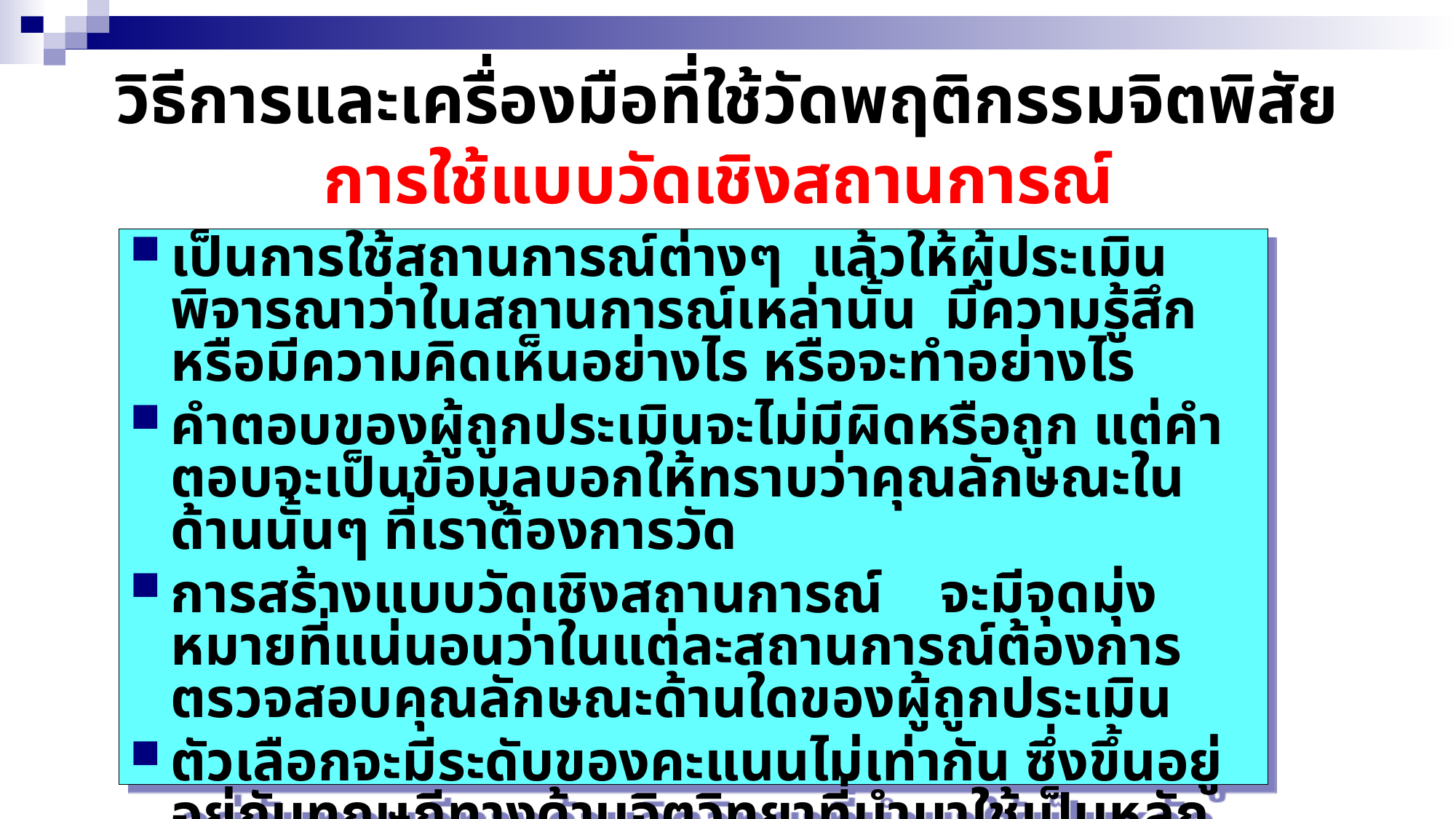

# วิธีการและเครื่องมือที่ใช้วัดพฤติกรรมจิตพิสัย การใช้แบบวัดเชิงสถานการณ์
เป็นการใช้สถานการณ์ต่างๆ  แล้วให้ผู้ประเมินพิจารณาว่าในสถานการณ์เหล่านั้น  มีความรู้สึก หรือมีความคิดเห็นอย่างไร หรือจะทำอย่างไร
คำตอบของผู้ถูกประเมินจะไม่มีผิดหรือถูก แต่คำตอบจะเป็นข้อมูลบอกให้ทราบว่าคุณลักษณะในด้านนั้นๆ ที่เราต้องการวัด
การสร้างแบบวัดเชิงสถานการณ์    จะมีจุดมุ่งหมายที่แน่นอนว่าในแต่ละสถานการณ์ต้องการตรวจสอบคุณลักษณะด้านใดของผู้ถูกประเมิน
ตัวเลือกจะมีระดับของคะแนนไม่เท่ากัน ซึ่งขึ้นอยู่อยู่กับทฤษฎีทางด้านจิตวิทยาที่นำมาใช้เป็นหลักในการสร้างตัวเลือกเพื่อจะบอกว่า  คุณลักษณะด้านจิตใจของบุคคลนั้น เกิดขึ้นหรือมีอยู่ในระดับใด  ตามทฤษฎีนั้นๆ